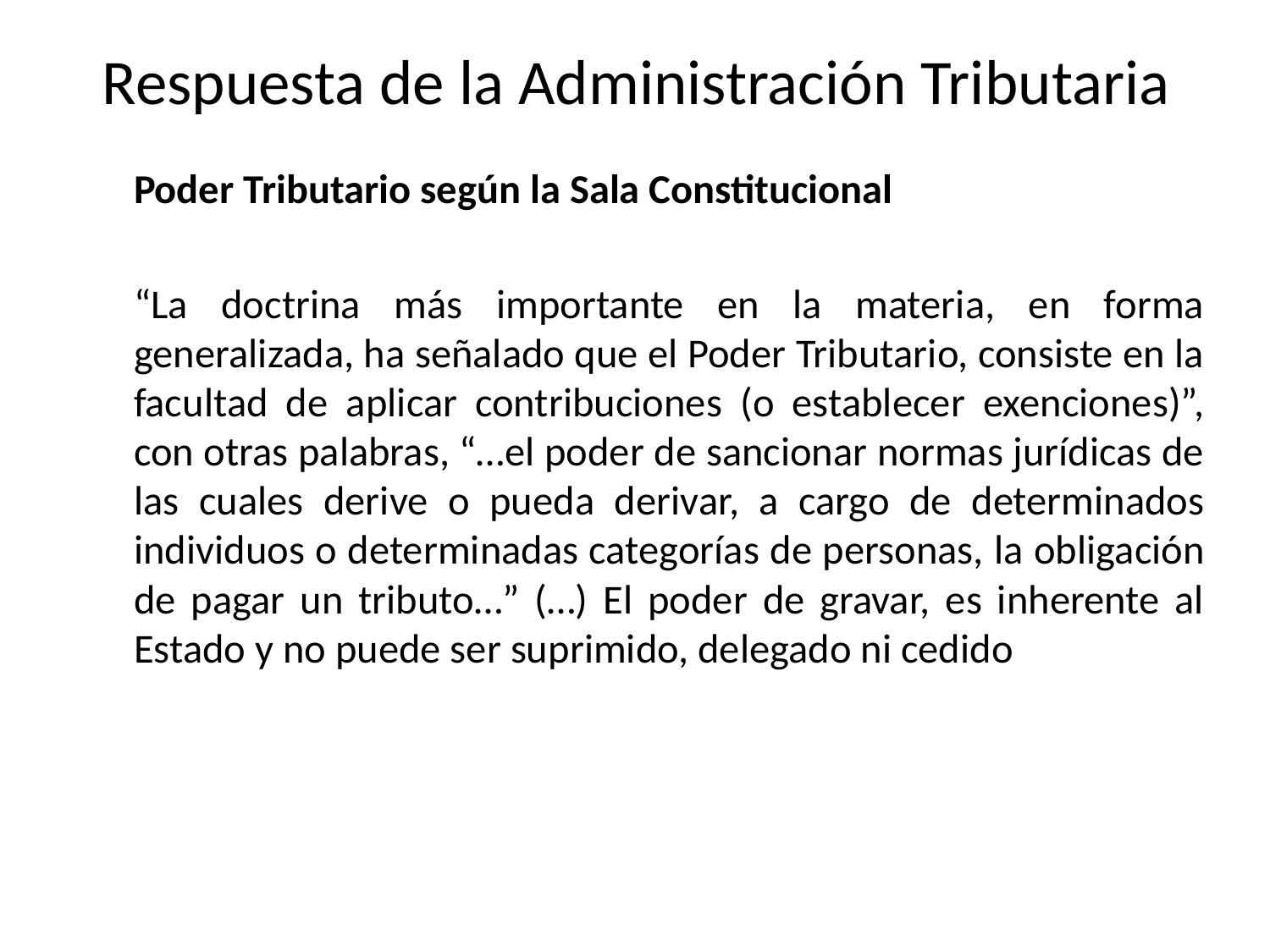

# Respuesta de la Administración Tributaria
	Poder Tributario según la Sala Constitucional

	“La doctrina más importante en la materia, en forma generalizada, ha señalado que el Poder Tributario, consiste en la facultad de aplicar contribuciones (o establecer exenciones)”, con otras palabras, “…el poder de sancionar normas jurídicas de las cuales derive o pueda derivar, a cargo de determinados individuos o determinadas categorías de personas, la obligación de pagar un tributo…” (…) El poder de gravar, es inherente al Estado y no puede ser suprimido, delegado ni cedido